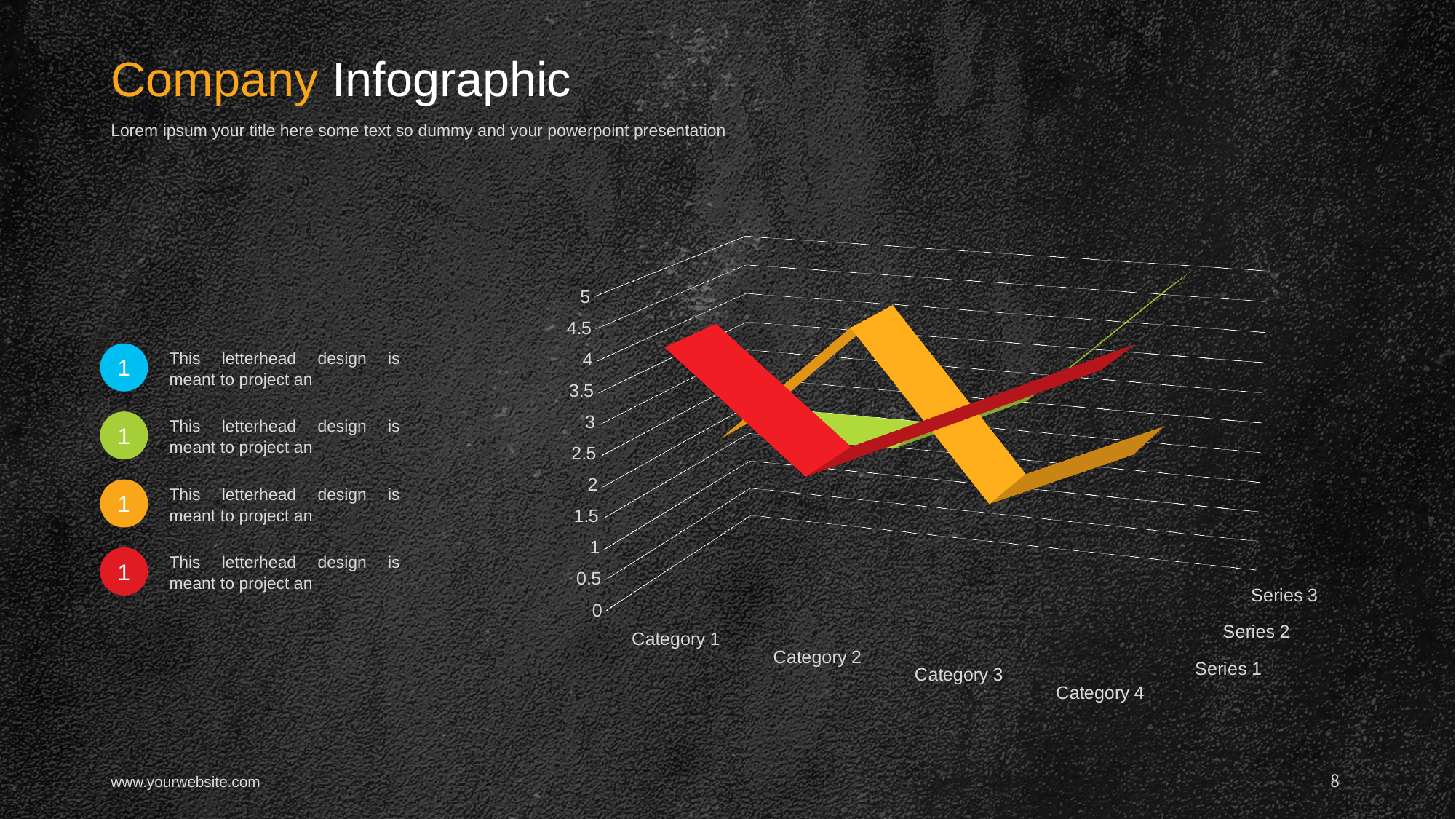

# Company Infographic
Lorem ipsum your title here some text so dummy and your powerpoint presentation

[unsupported chart]

1
This letterhead design is meant to project an

1
This letterhead design is meant to project an

1
This letterhead design is meant to project an

1
This letterhead design is meant to project an
8
www.yourwebsite.com